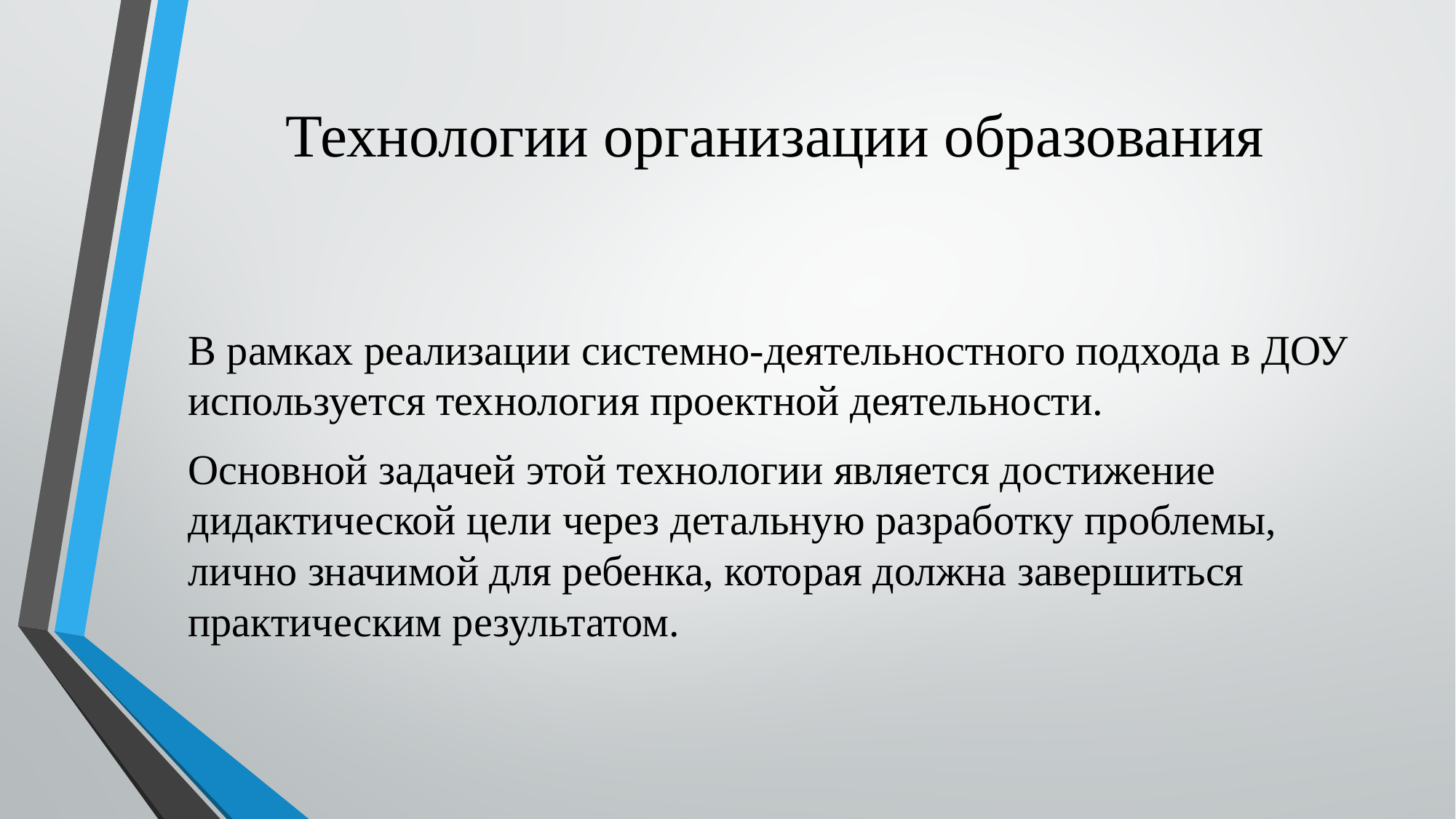

# Технологии организации образования
В рамках реализации системно-деятельностного подхода в ДОУ используется технология проектной деятельности.
Основной задачей этой технологии является достижение дидактической цели через детальную разработку проблемы, лично значимой для ребенка, которая должна завершиться практическим результатом.